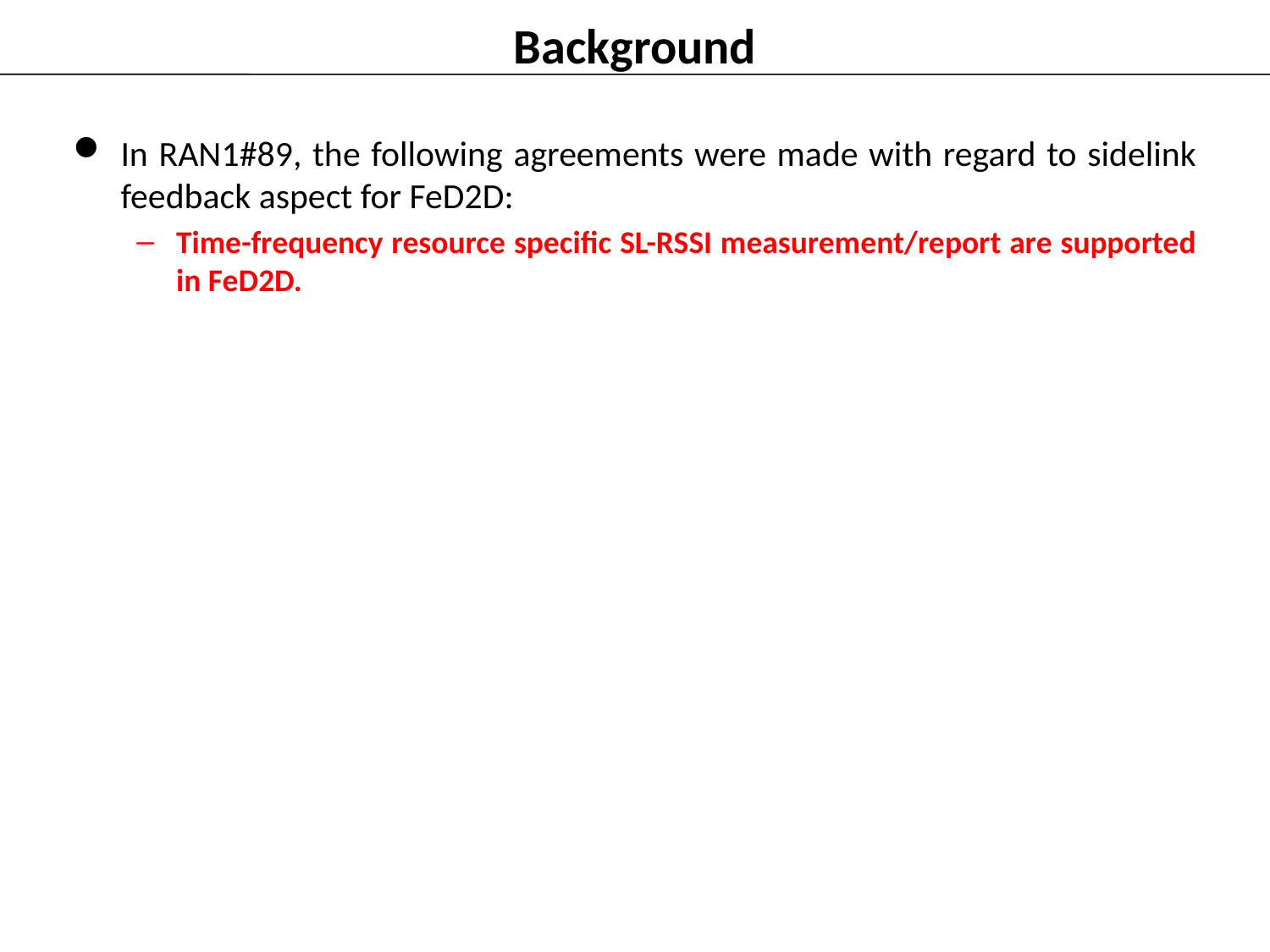

# Background
In RAN1#89, the following agreements were made with regard to sidelink feedback aspect for FeD2D:
Time-frequency resource specific SL-RSSI measurement/report are supported in FeD2D.